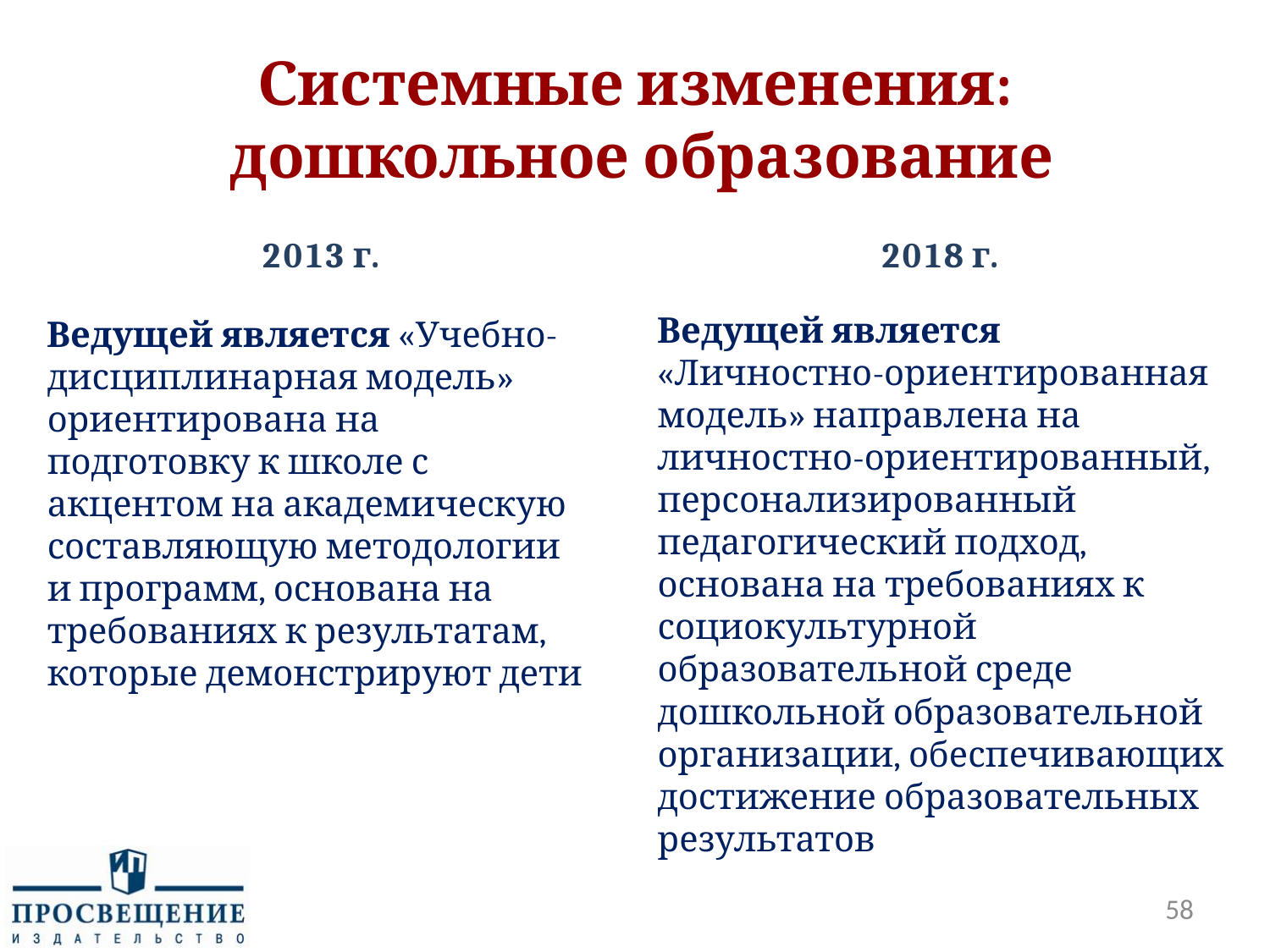

# Системные изменения: дошкольное образование
2013 г.                                                                2018 г.

Ведущей является  «Личностно-ориентированная модель» направлена на личностно-ориентированный, персонализированный педагогический подход, основана на требованиях к социокультурной образовательной среде дошкольной образовательной организации, обеспечивающих достижение образовательных результатов
Ведущей является «Учебно-дисциплинарная модель» ориентирована на подготовку к школе с акцентом на академическую составляющую методологии и программ, основана на требованиях к результатам, которые демонстрируют дети

58